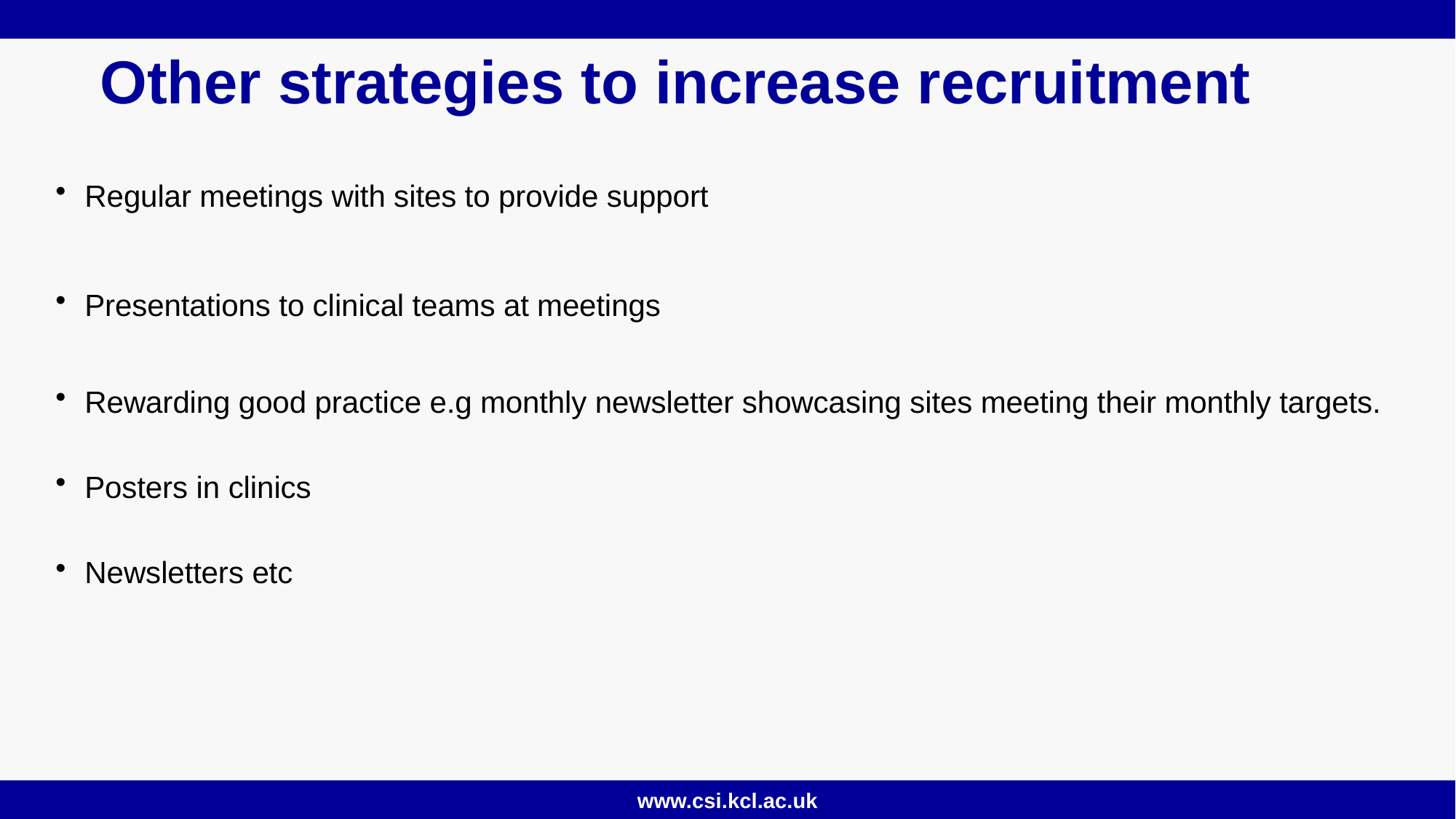

# Other strategies to increase recruitment

Regular meetings with sites to provide support

Presentations to clinical teams at meetings

Rewarding good practice e.g monthly newsletter showcasing sites meeting their monthly targets.

Posters in clinics

Newsletters etc